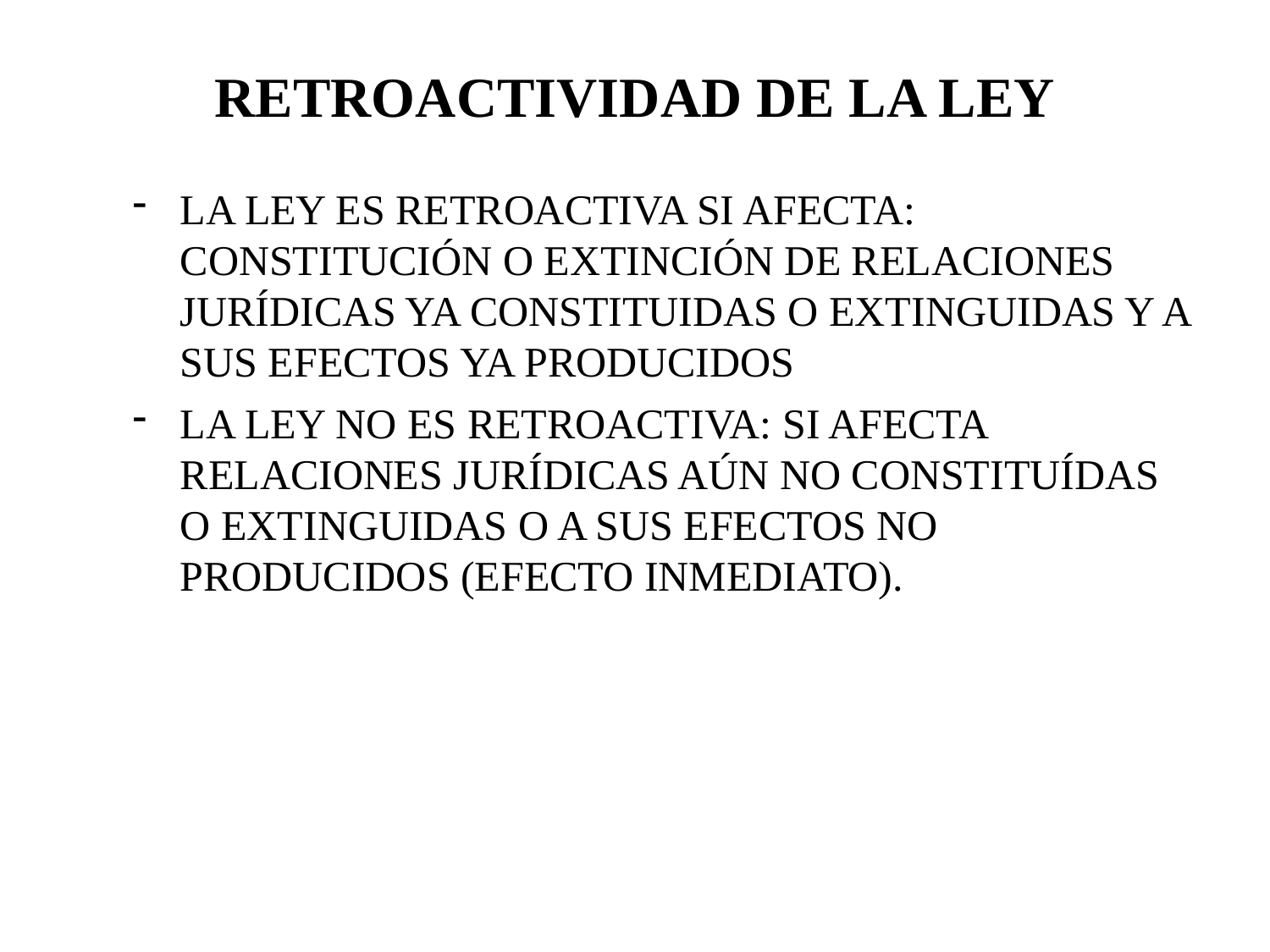

# RETROACTIVIDAD DE LA LEY
LA LEY ES RETROACTIVA SI AFECTA: CONSTITUCIÓN O EXTINCIÓN DE RELACIONES JURÍDICAS YA CONSTITUIDAS O EXTINGUIDAS Y A SUS EFECTOS YA PRODUCIDOS
LA LEY NO ES RETROACTIVA: SI AFECTA RELACIONES JURÍDICAS AÚN NO CONSTITUÍDAS O EXTINGUIDAS O A SUS EFECTOS NO PRODUCIDOS (EFECTO INMEDIATO).